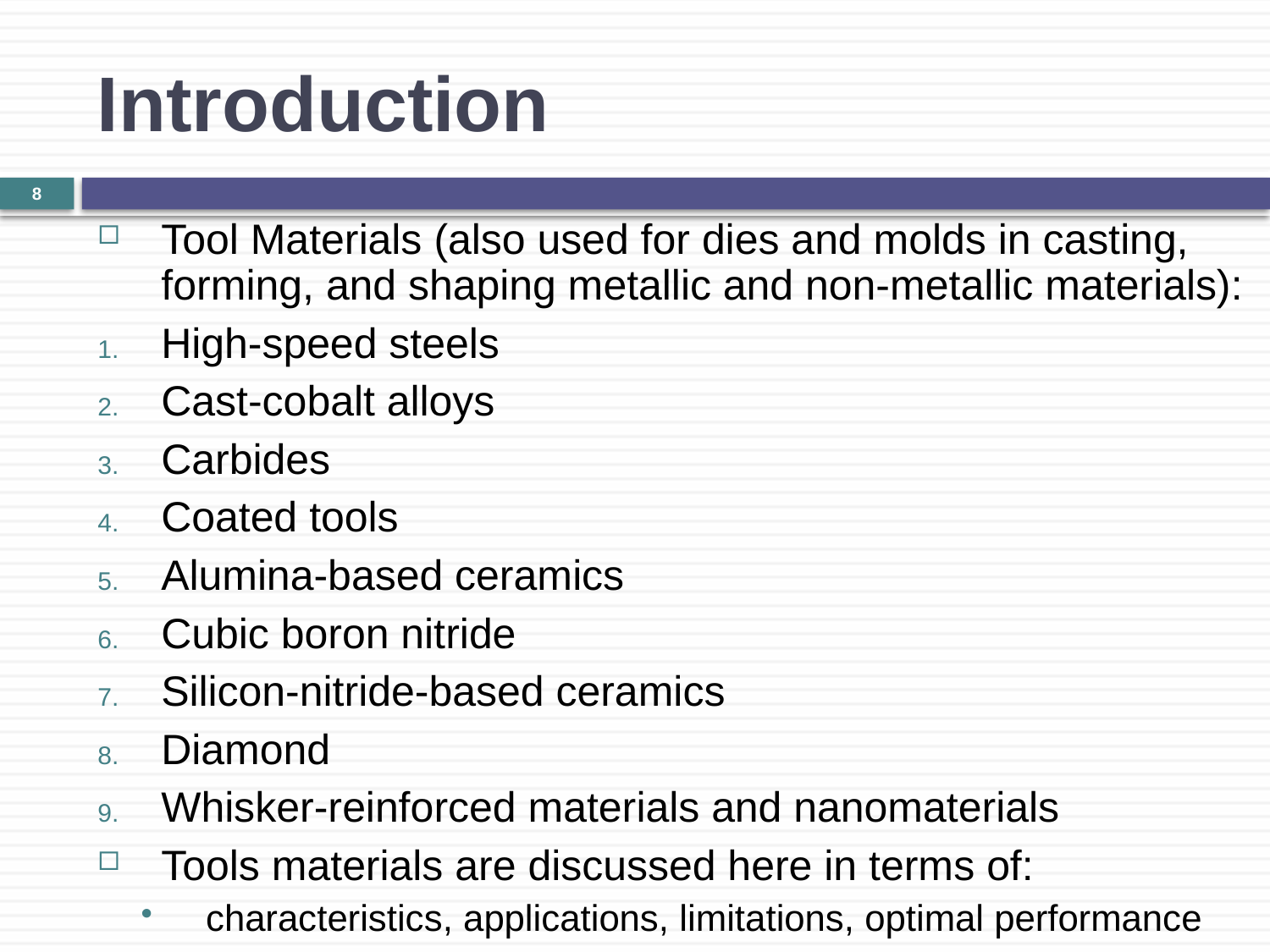

Introduction
8
Tool Materials (also used for dies and molds in casting, forming, and shaping metallic and non-metallic materials):
High-speed steels
Cast-cobalt alloys
Carbides
Coated tools
Alumina-based ceramics
Cubic boron nitride
Silicon-nitride-based ceramics
Diamond
Whisker-reinforced materials and nanomaterials
Tools materials are discussed here in terms of:
characteristics, applications, limitations, optimal performance